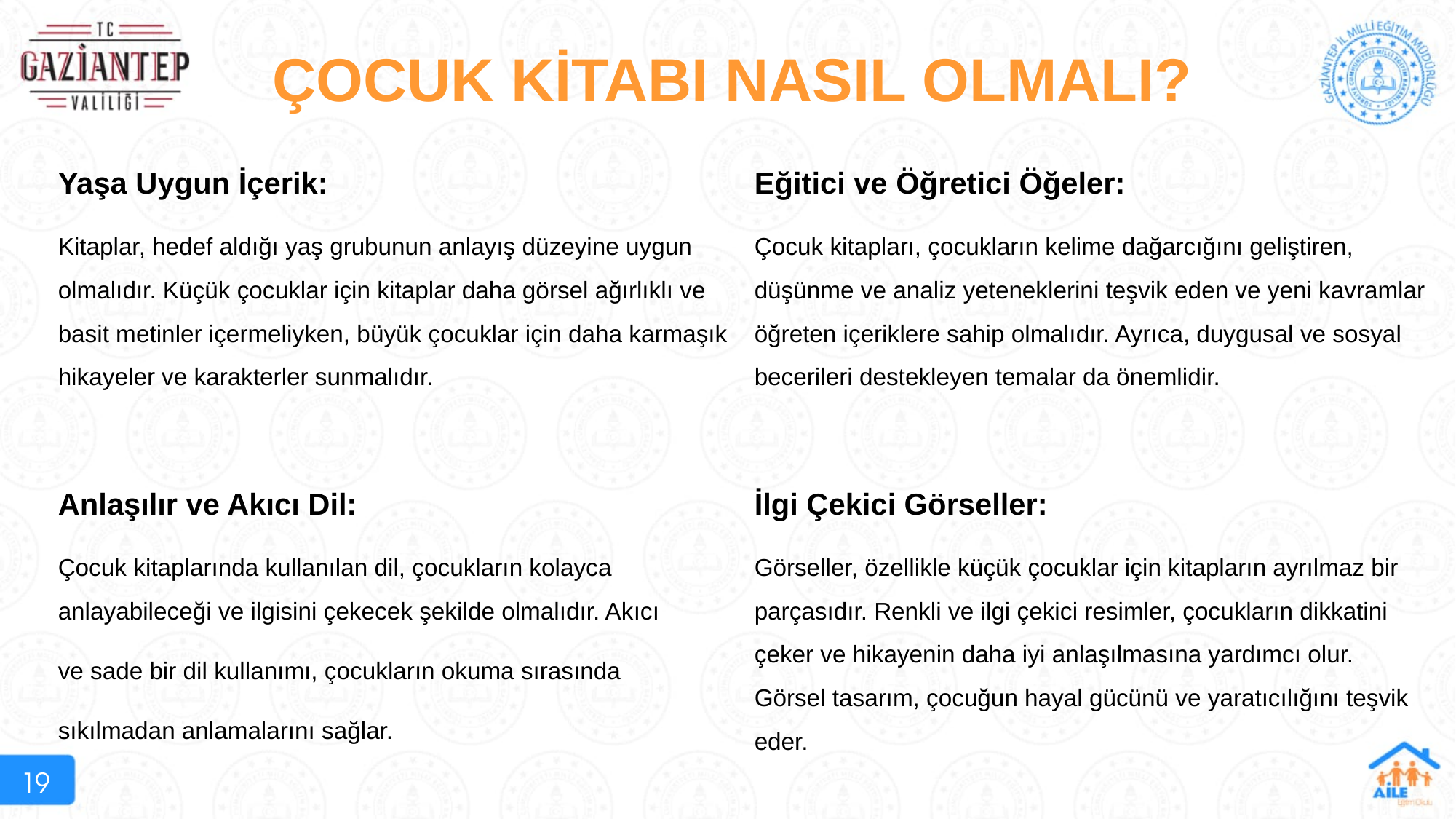

# ÇOCUK KİTABI NASIL OLMALI?
Yaşa Uygun İçerik:
Kitaplar, hedef aldığı yaş grubunun anlayış düzeyine uygun olmalıdır. Küçük çocuklar için kitaplar daha görsel ağırlıklı ve basit metinler içermeliyken, büyük çocuklar için daha karmaşık hikayeler ve karakterler sunmalıdır.

Anlaşılır ve Akıcı Dil:
Çocuk kitaplarında kullanılan dil, çocukların kolayca anlayabileceği ve ilgisini çekecek şekilde olmalıdır. Akıcı
ve sade bir dil kullanımı, çocukların okuma sırasında
sıkılmadan anlamalarını sağlar.

Eğitici ve Öğretici Öğeler:
Çocuk kitapları, çocukların kelime dağarcığını geliştiren, düşünme ve analiz yeteneklerini teşvik eden ve yeni kavramlar öğreten içeriklere sahip olmalıdır. Ayrıca, duygusal ve sosyal becerileri destekleyen temalar da önemlidir.

İlgi Çekici Görseller:
Görseller, özellikle küçük çocuklar için kitapların ayrılmaz bir parçasıdır. Renkli ve ilgi çekici resimler, çocukların dikkatini çeker ve hikayenin daha iyi anlaşılmasına yardımcı olur. Görsel tasarım, çocuğun hayal gücünü ve yaratıcılığını teşvik eder.

19